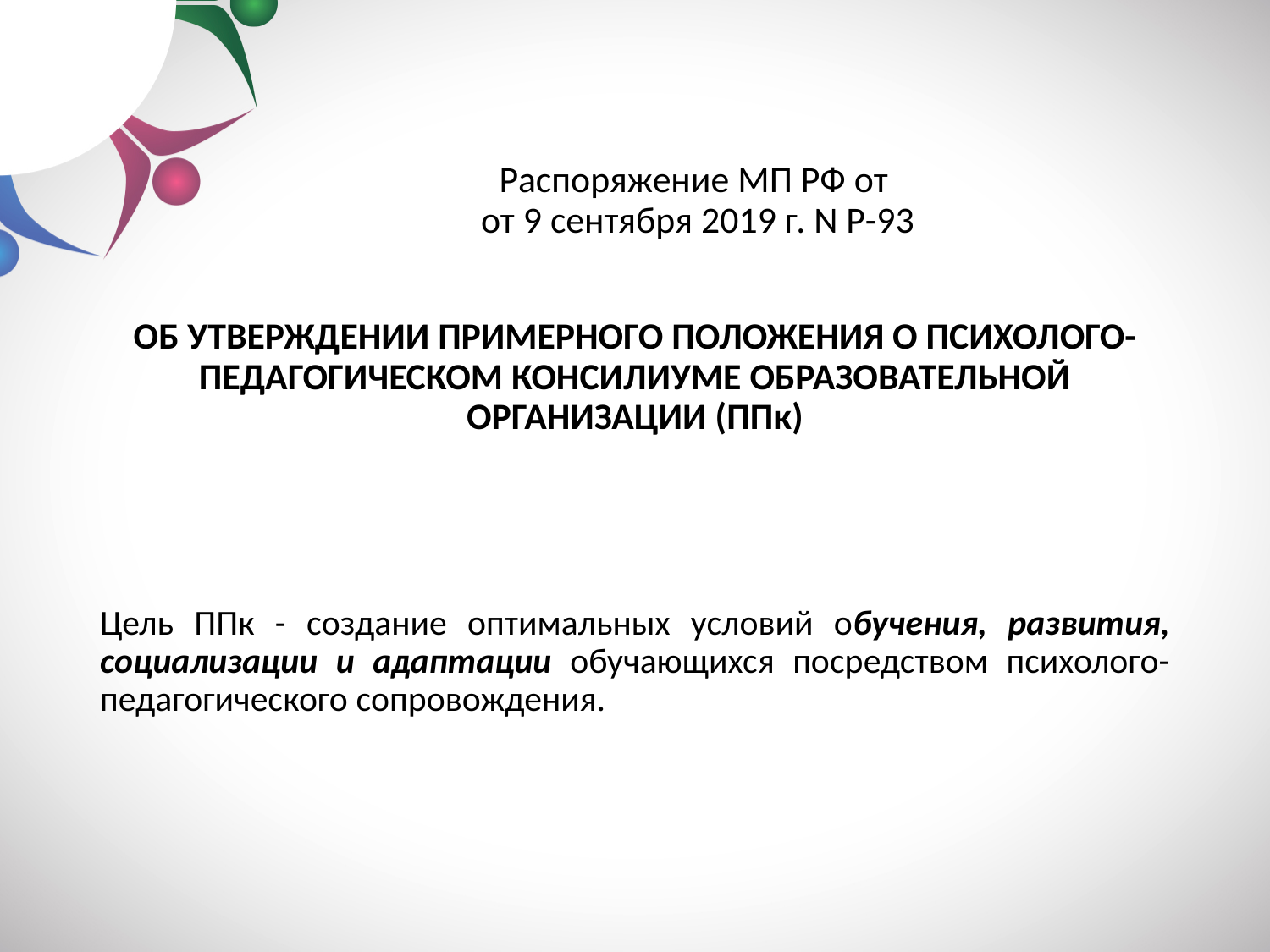

# Распоряжение МП РФ от от 9 сентября 2019 г. N Р-93

ОБ УТВЕРЖДЕНИИ ПРИМЕРНОГО ПОЛОЖЕНИЯ О ПСИХОЛОГО-ПЕДАГОГИЧЕСКОМ КОНСИЛИУМЕ ОБРАЗОВАТЕЛЬНОЙ ОРГАНИЗАЦИИ (ППк)

Цель ППк - создание оптимальных условий обучения, развития, социализации и адаптации обучающихся посредством психолого-педагогического сопровождения.